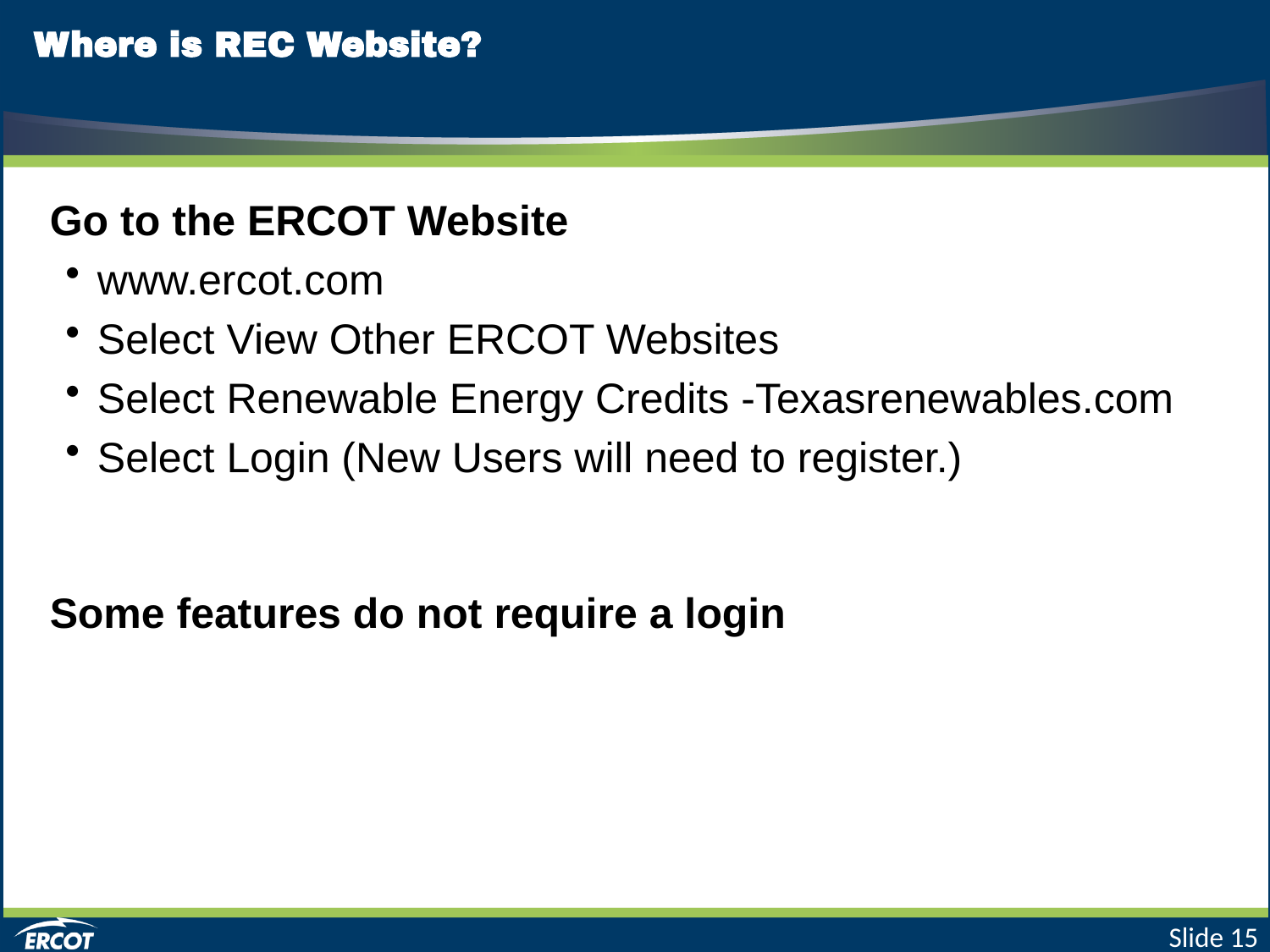

# Where is REC Website?
Go to the ERCOT Website
www.ercot.com
Select View Other ERCOT Websites
Select Renewable Energy Credits -Texasrenewables.com
Select Login (New Users will need to register.)

Some features do not require a login